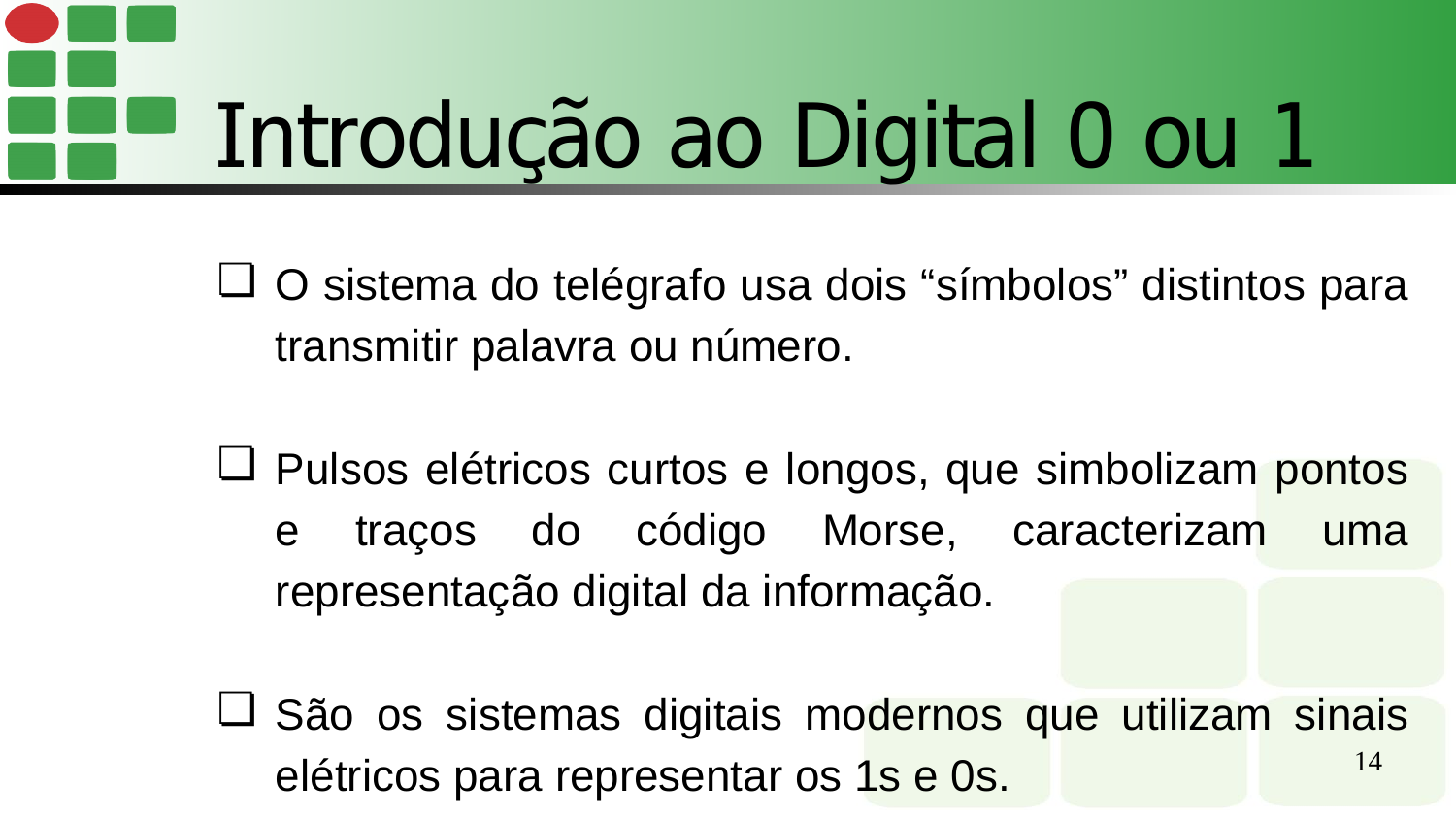

Introdução ao Digital 0 ou 1
O sistema do telégrafo usa dois “símbolos” distintos para transmitir palavra ou número.

Pulsos elétricos curtos e longos, que simbolizam pontos e traços do código Morse, caracterizam uma representação digital da informação.

São os sistemas digitais modernos que utilizam sinais elétricos para representar os 1s e 0s.
14